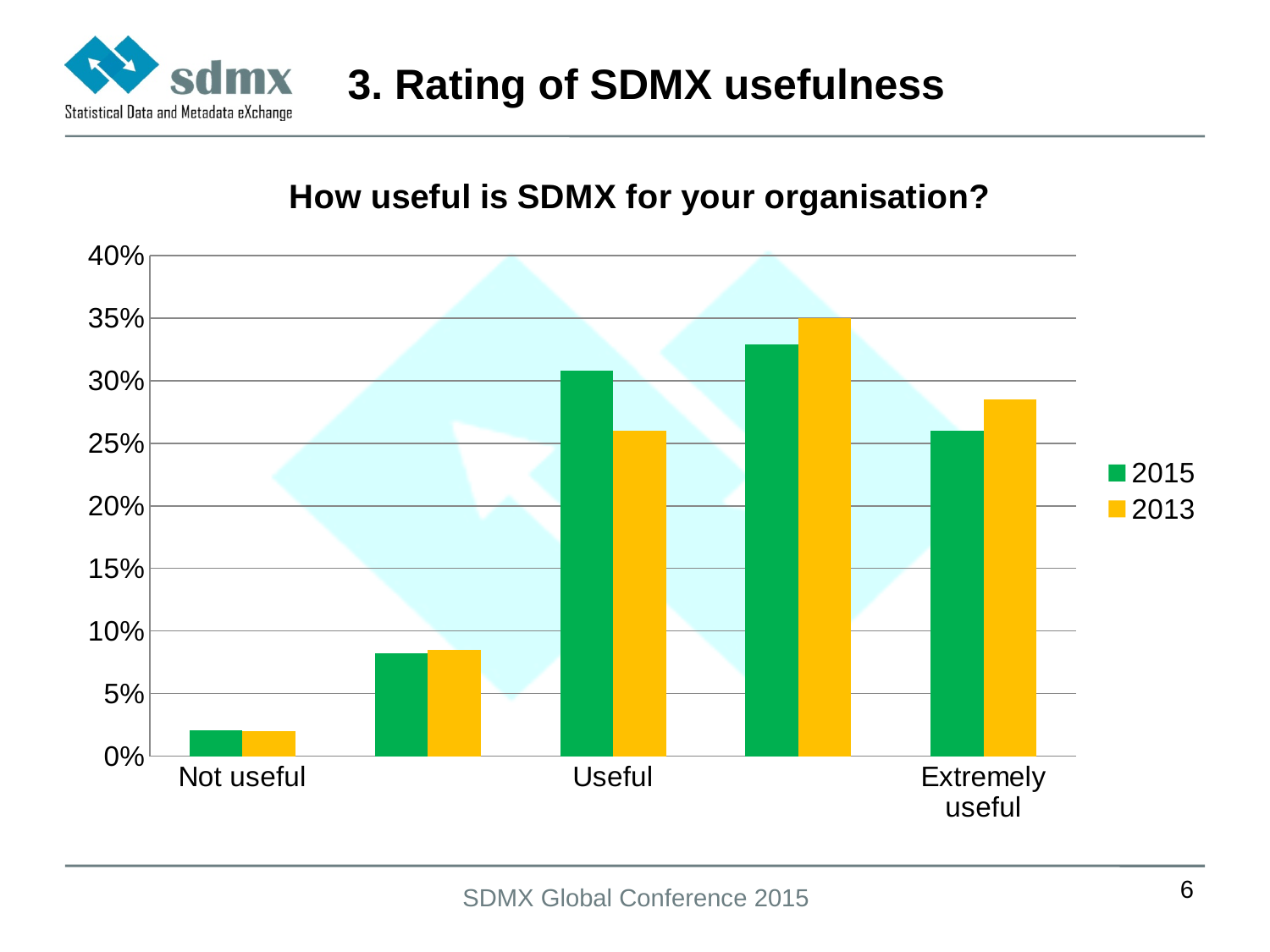

# 3. Rating of SDMX usefulness

### Chart: How useful is SDMX for your organisation?

| Category |  |  |
|---|---|---|
| Not useful | 0.02054794520547945 | 0.020000000000000018 |
|  | 0.0821917808219178 | 0.085 |
| Useful | 0.3082191780821918 | 0.26 |
|  | 0.3287671232876712 | 0.35 |
| Extremely useful | 0.2602739726027397 | 0.285 |
6
SDMX Global Conference 2015